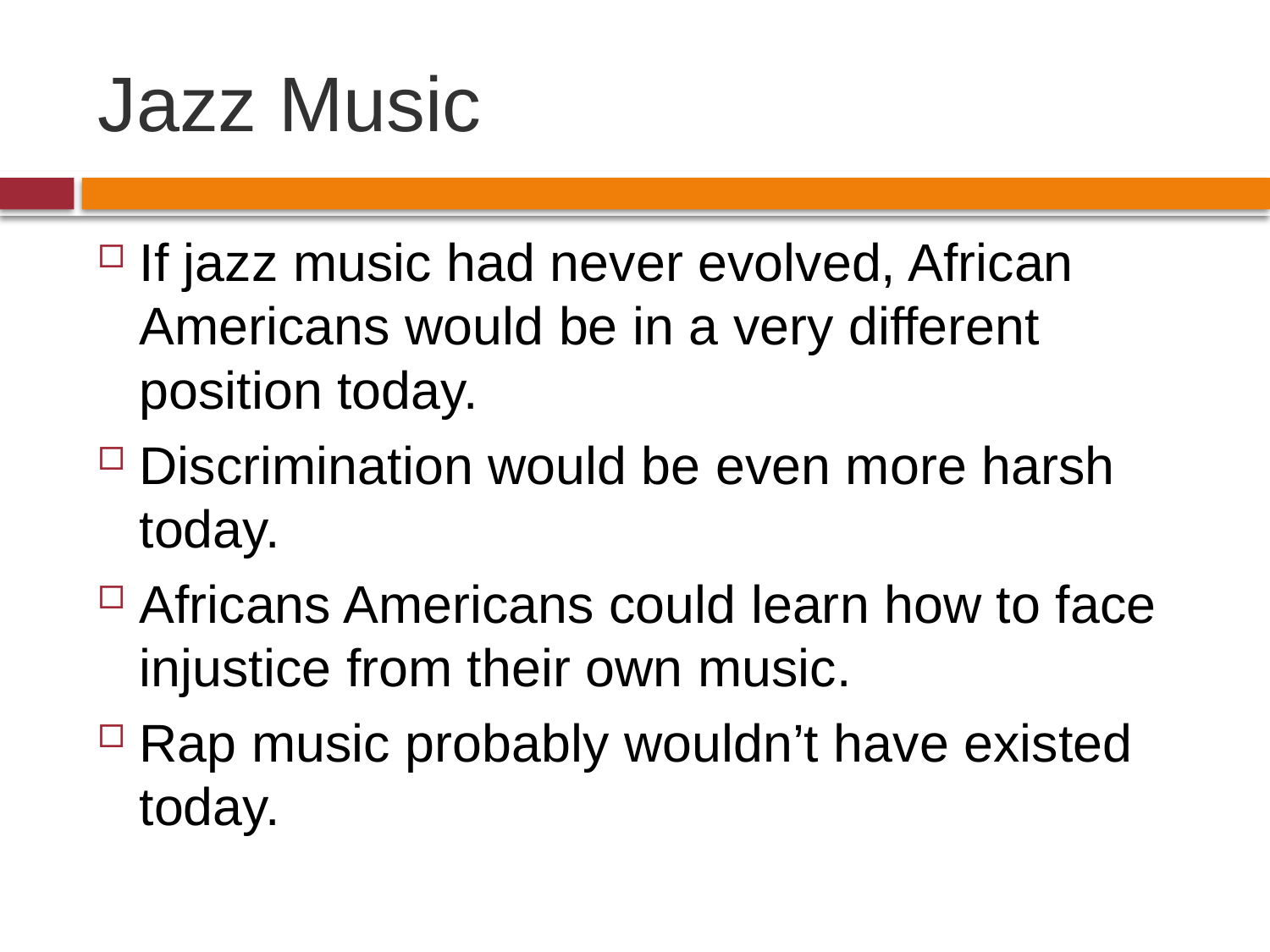

# Jazz Music
If jazz music had never evolved, African Americans would be in a very different position today.
Discrimination would be even more harsh today.
Africans Americans could learn how to face injustice from their own music.
Rap music probably wouldn’t have existed today.